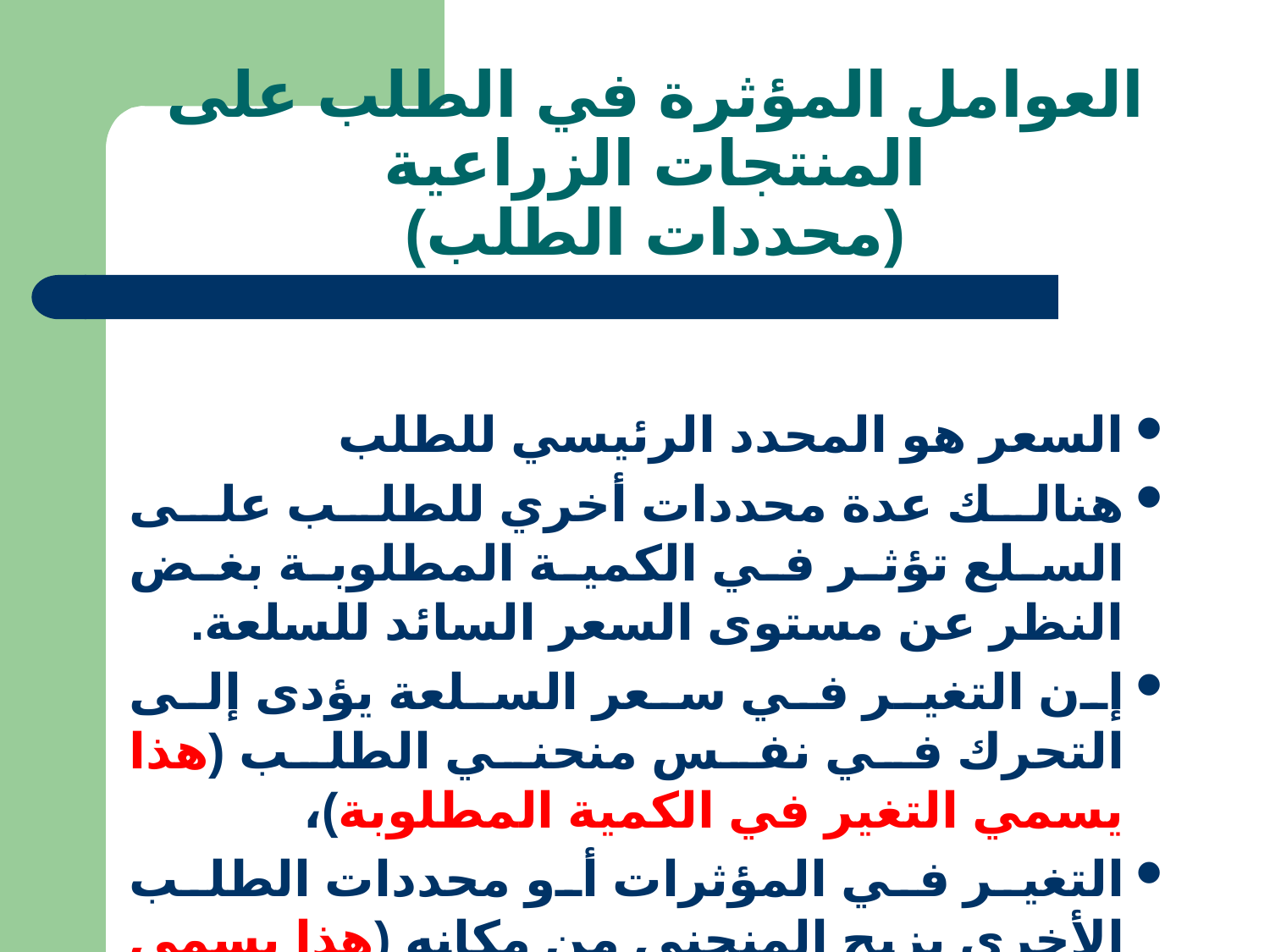

# العوامل المؤثرة في الطلب على المنتجات الزراعية (محددات الطلب)

السعر هو المحدد الرئيسي للطلب
هنالك عدة محددات أخري للطلب على السلع تؤثر في الكمية المطلوبة بغض النظر عن مستوى السعر السائد للسلعة.
إن التغير في سعر السلعة يؤدى إلى التحرك في نفس منحني الطلب (هذا يسمي التغير في الكمية المطلوبة)،
التغير في المؤثرات أو محددات الطلب الأخرى يزيح المنحني من مكانه (هذا يسمي التغير في الطلب)، أي أنها تؤدى إلى معادلة طلب مختلفة.